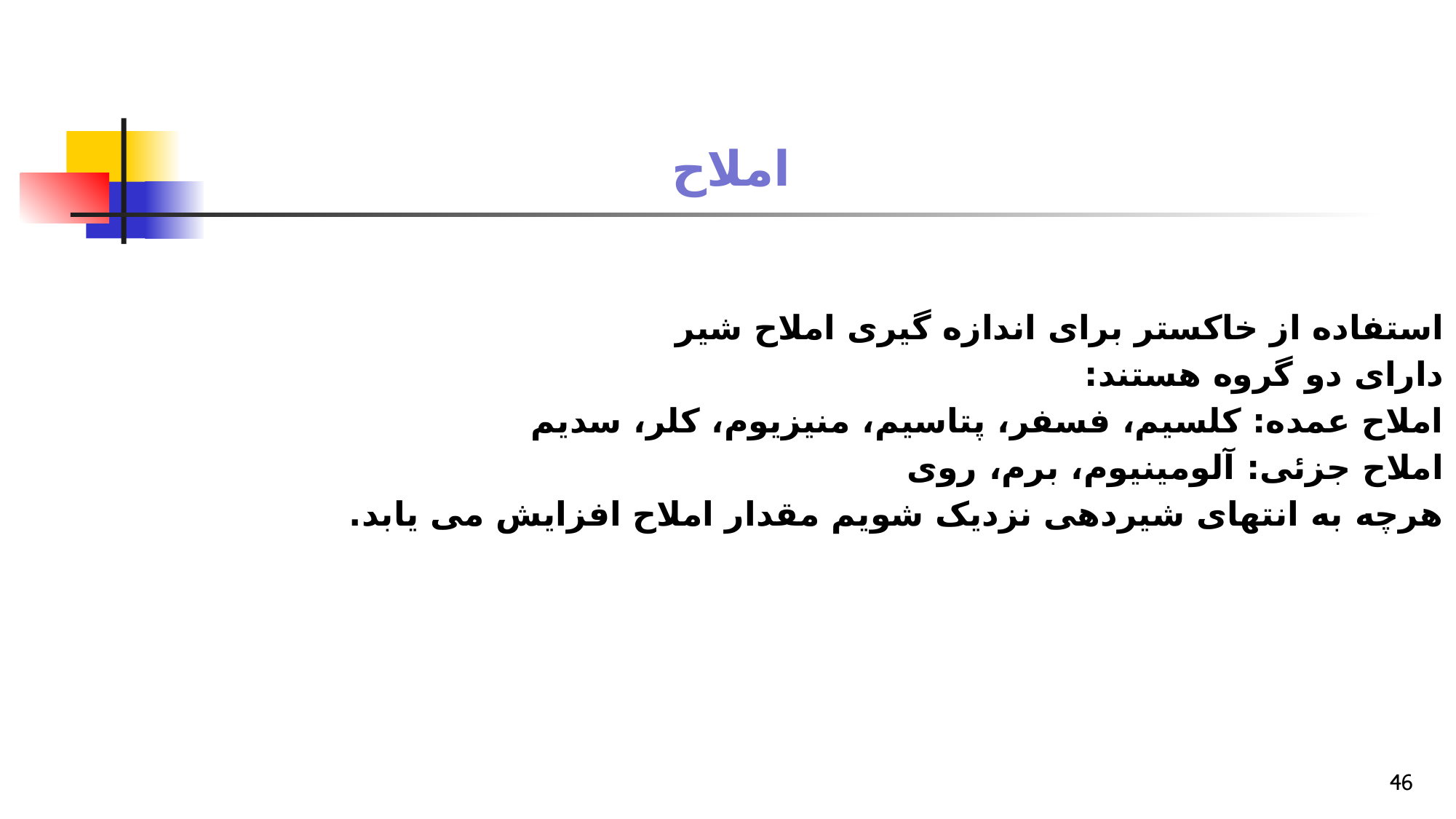

# املاح

استفاده از خاکستر برای اندازه گیری املاح شیر
دارای دو گروه هستند:
املاح عمده: کلسیم، فسفر، پتاسیم، منیزیوم، کلر، سدیم
املاح جزئی: آلومینیوم، برم، روی
هرچه به انتهای شیردهی نزدیک شویم مقدار املاح افزایش می یابد.

46